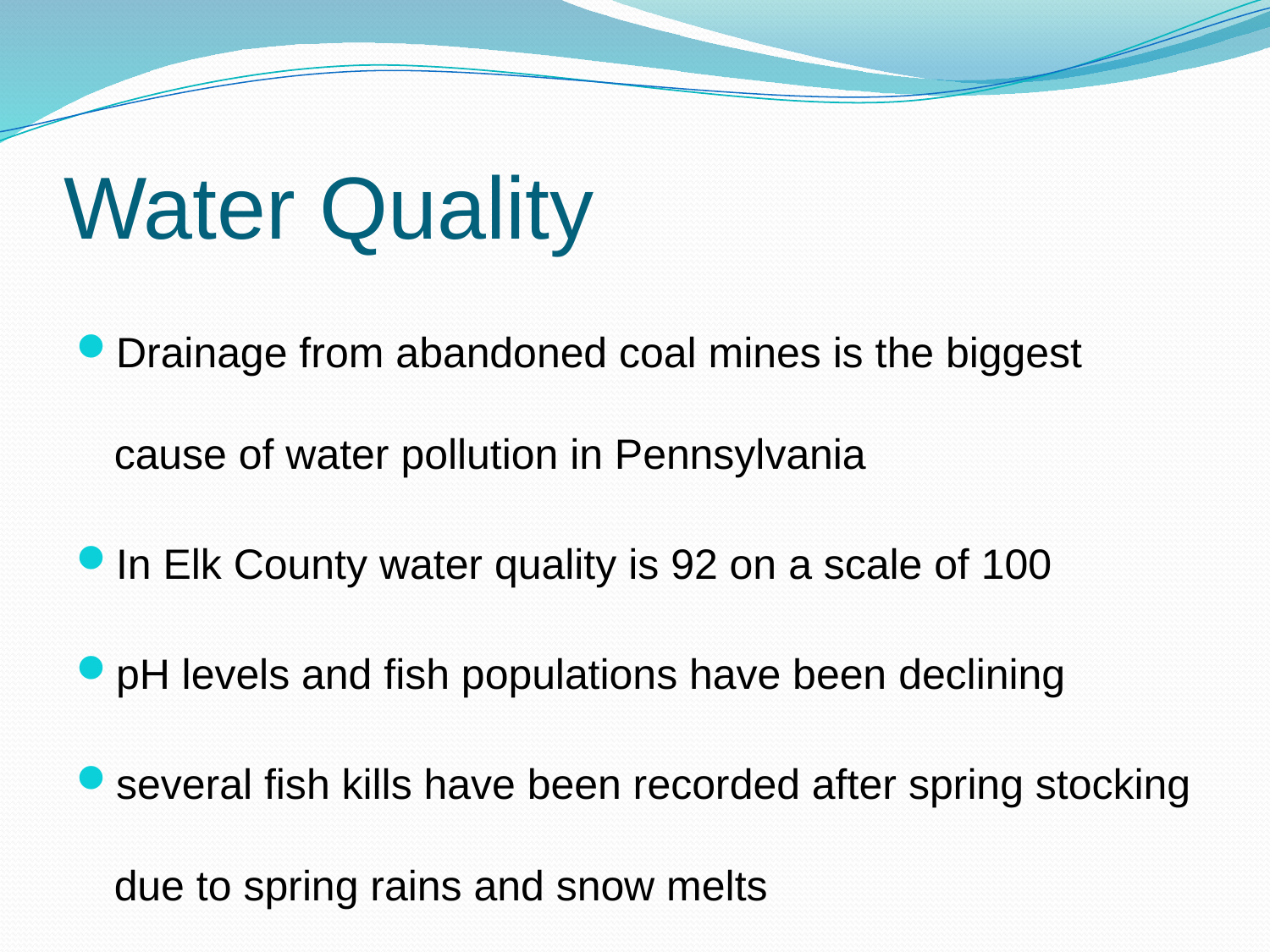

# Water Quality
Drainage from abandoned coal mines is the biggest cause of water pollution in Pennsylvania
In Elk County water quality is 92 on a scale of 100
pH levels and fish populations have been declining
several fish kills have been recorded after spring stocking due to spring rains and snow melts